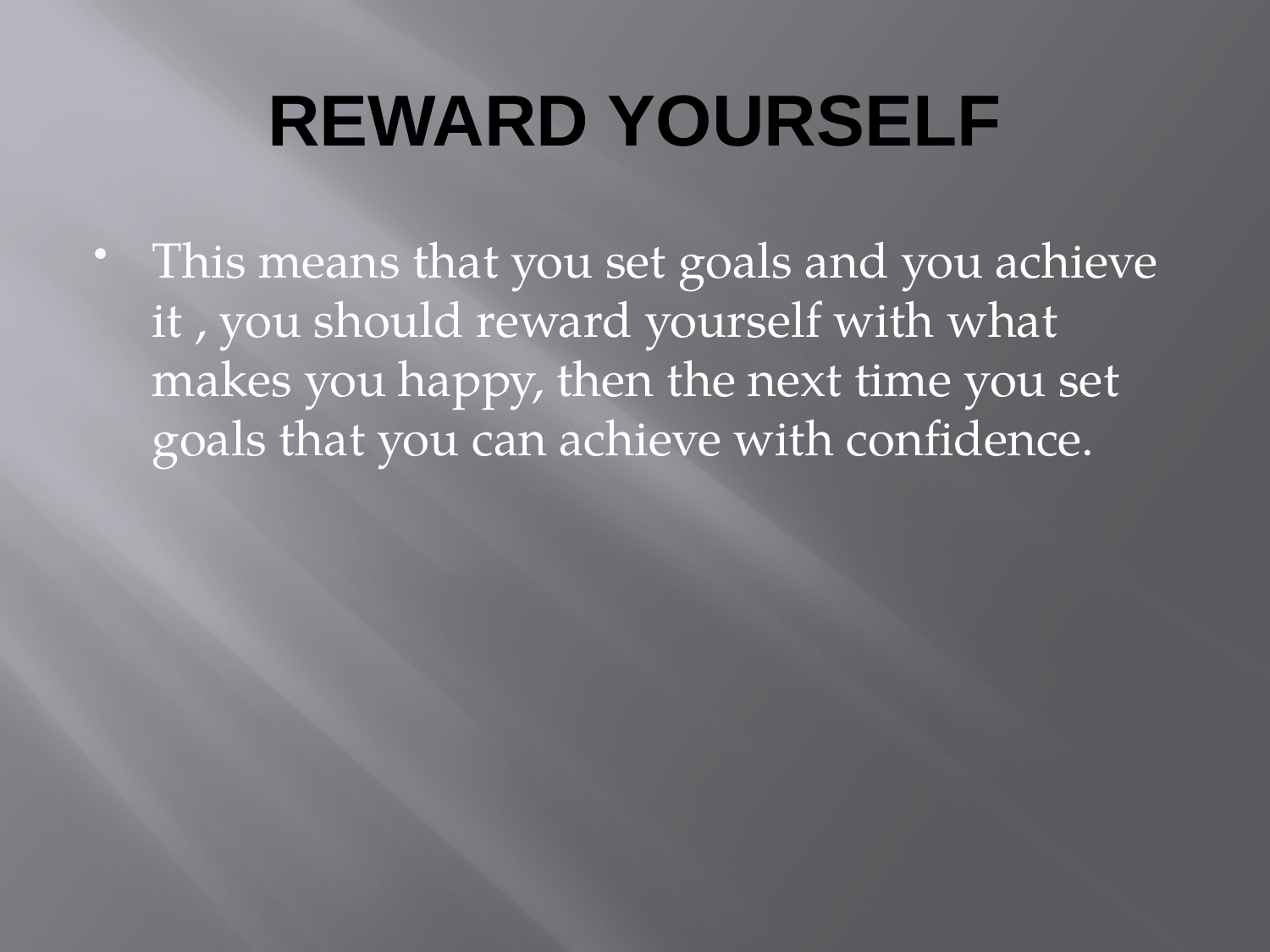

# REWARD YOURSELF
This means that you set goals and you achieve it , you should reward yourself with what makes you happy, then the next time you set goals that you can achieve with confidence.